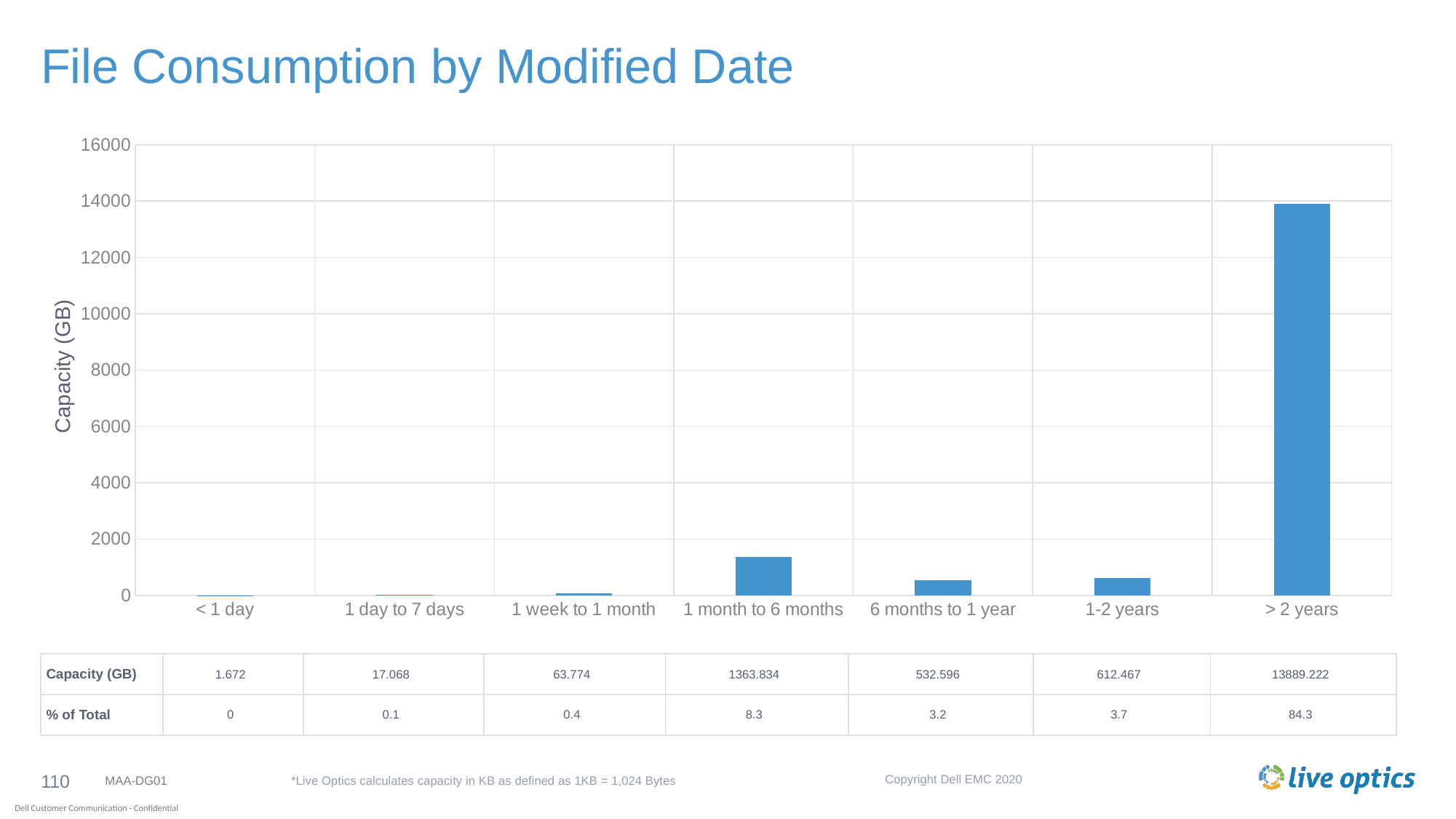

# File Consumption by Modified Date

### Chart

| Category | Size (GB) |
|---|---|
| < 1 day | 1.672 |
| 1 day to 7 days | 17.068 |
| 1 week to 1 month | 63.774 |
| 1 month to 6 months | 1363.834 |
| 6 months to 1 year | 532.596 |
| 1-2 years | 612.467 |
| > 2 years | 13889.222 |
Capacity (GB)
| Capacity (GB) | 1.672 | 17.068 | 63.774 | 1363.834 | 532.596 | 612.467 | 13889.222 |
| --- | --- | --- | --- | --- | --- | --- | --- |
| % of Total | 0 | 0.1 | 0.4 | 8.3 | 3.2 | 3.7 | 84.3 |